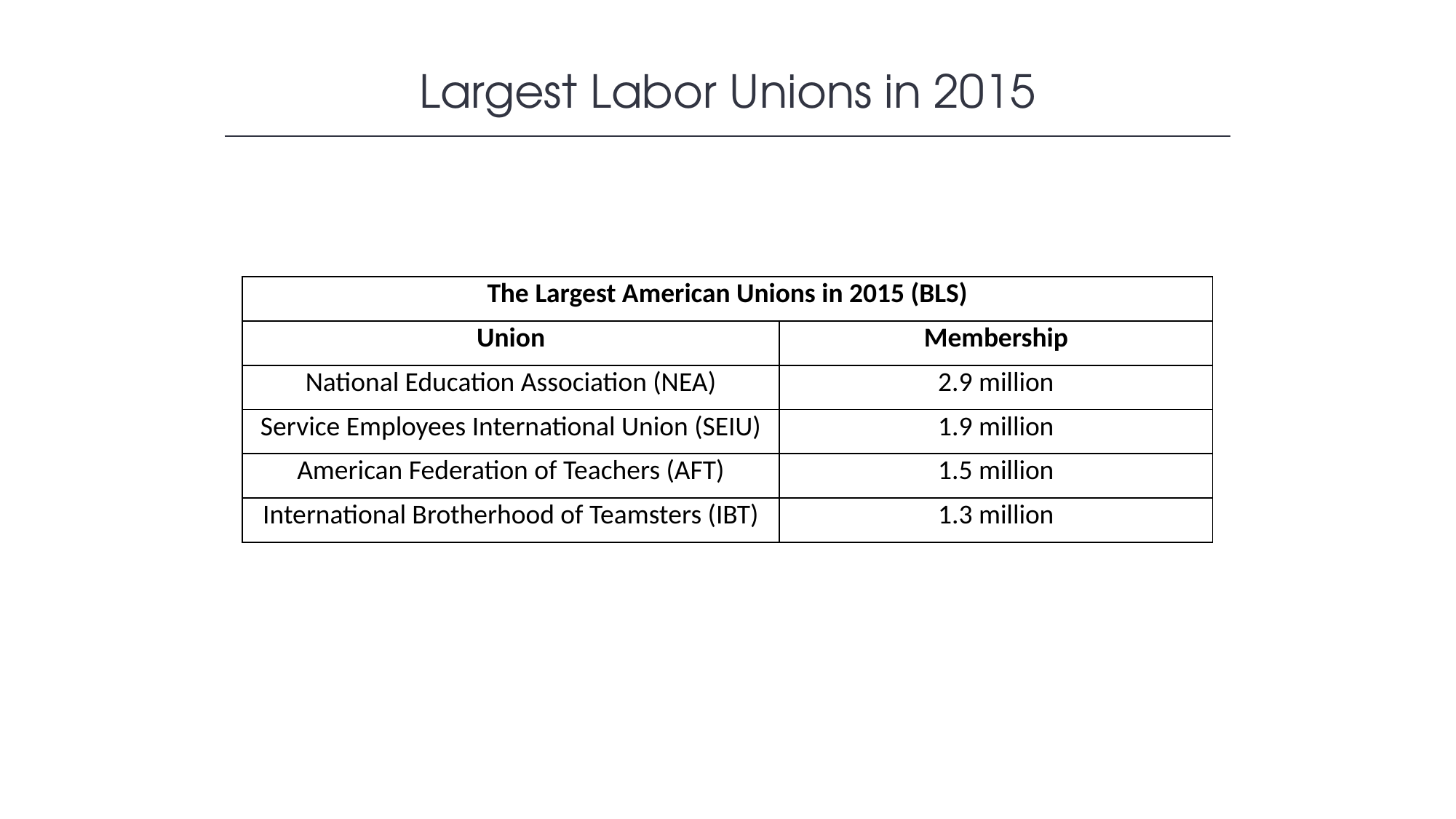

Largest Labor Unions in 2015
| The Largest American Unions in 2015 (BLS) |  |
| --- | --- |
| Union | Membership |
| National Education Association (NEA) | 2.9 million |
| Service Employees International Union (SEIU) | 1.9 million |
| American Federation of Teachers (AFT) | 1.5 million |
| International Brotherhood of Teamsters (IBT) | 1.3 million |